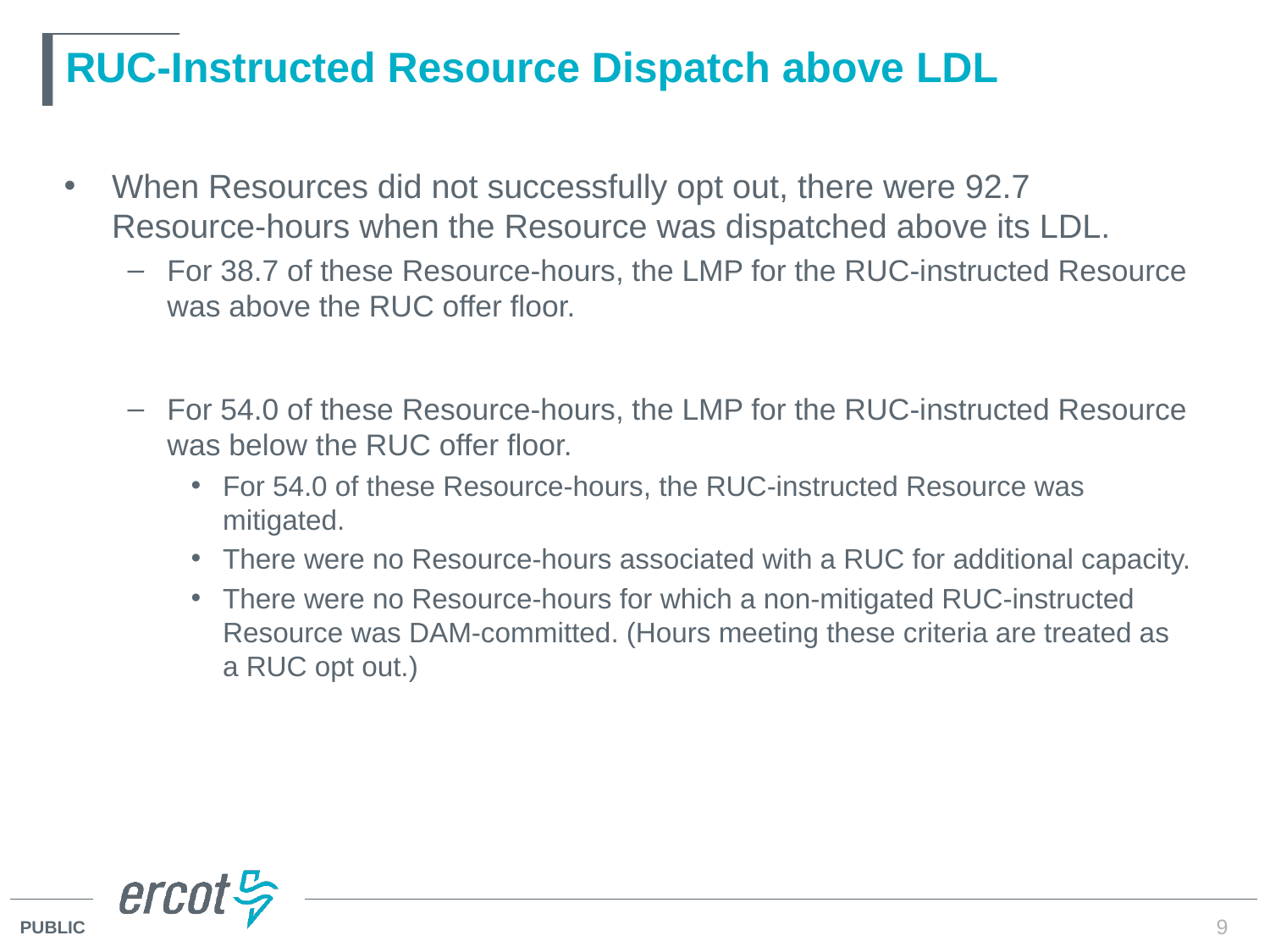

# RUC-Instructed Resource Dispatch above LDL
When Resources did not successfully opt out, there were 92.7 Resource-hours when the Resource was dispatched above its LDL.
For 38.7 of these Resource-hours, the LMP for the RUC-instructed Resource was above the RUC offer floor.

For 54.0 of these Resource-hours, the LMP for the RUC-instructed Resource was below the RUC offer floor.
For 54.0 of these Resource-hours, the RUC-instructed Resource was mitigated.
There were no Resource-hours associated with a RUC for additional capacity.
There were no Resource-hours for which a non-mitigated RUC-instructed Resource was DAM-committed. (Hours meeting these criteria are treated as a RUC opt out.)
9